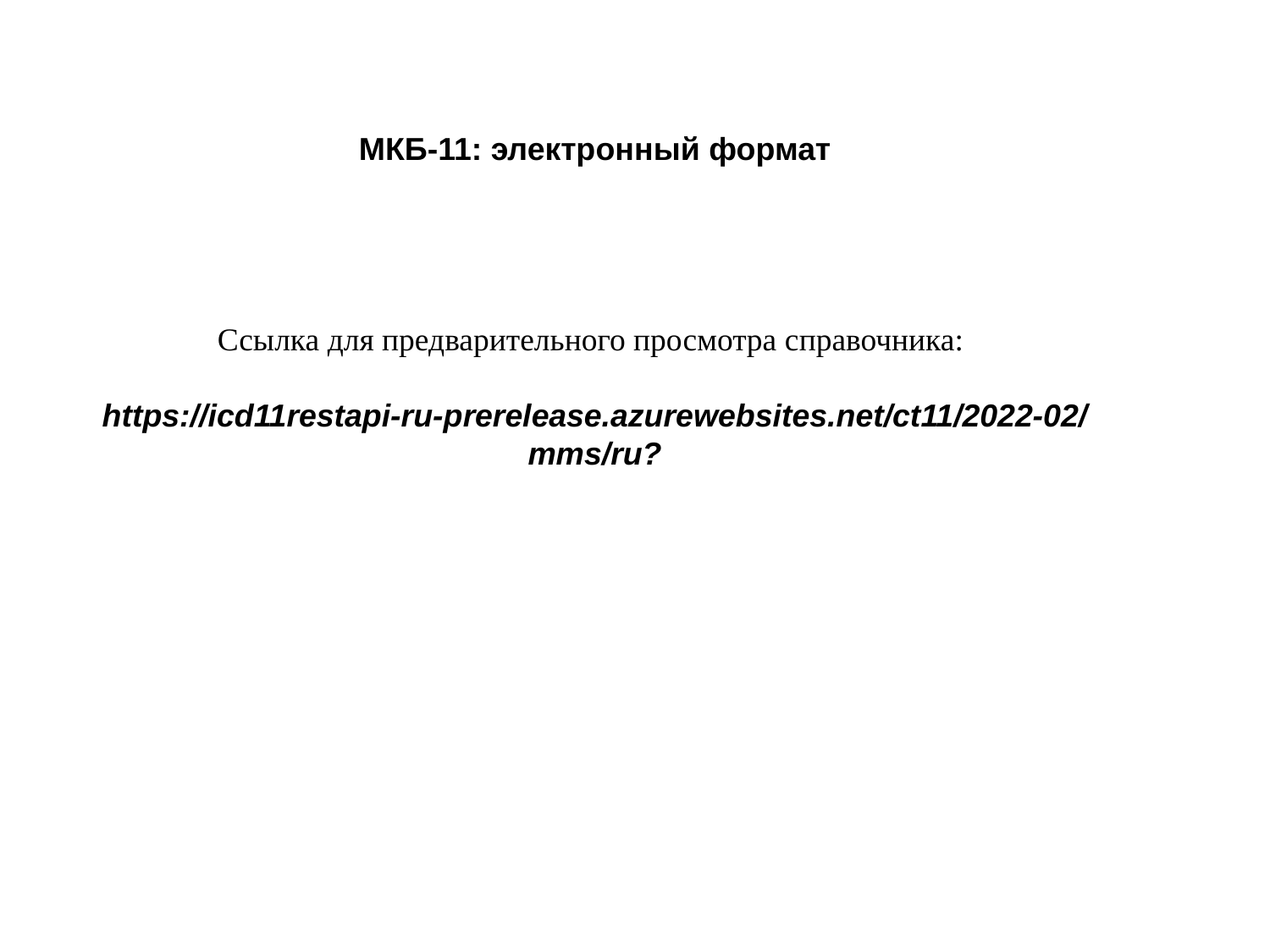

МКБ-11: электронный формат

Ссылка для предварительного просмотра справочника:

https://icd11restapi-ru-prerelease.azurewebsites.net/ct11/2022-02/mms/ru?